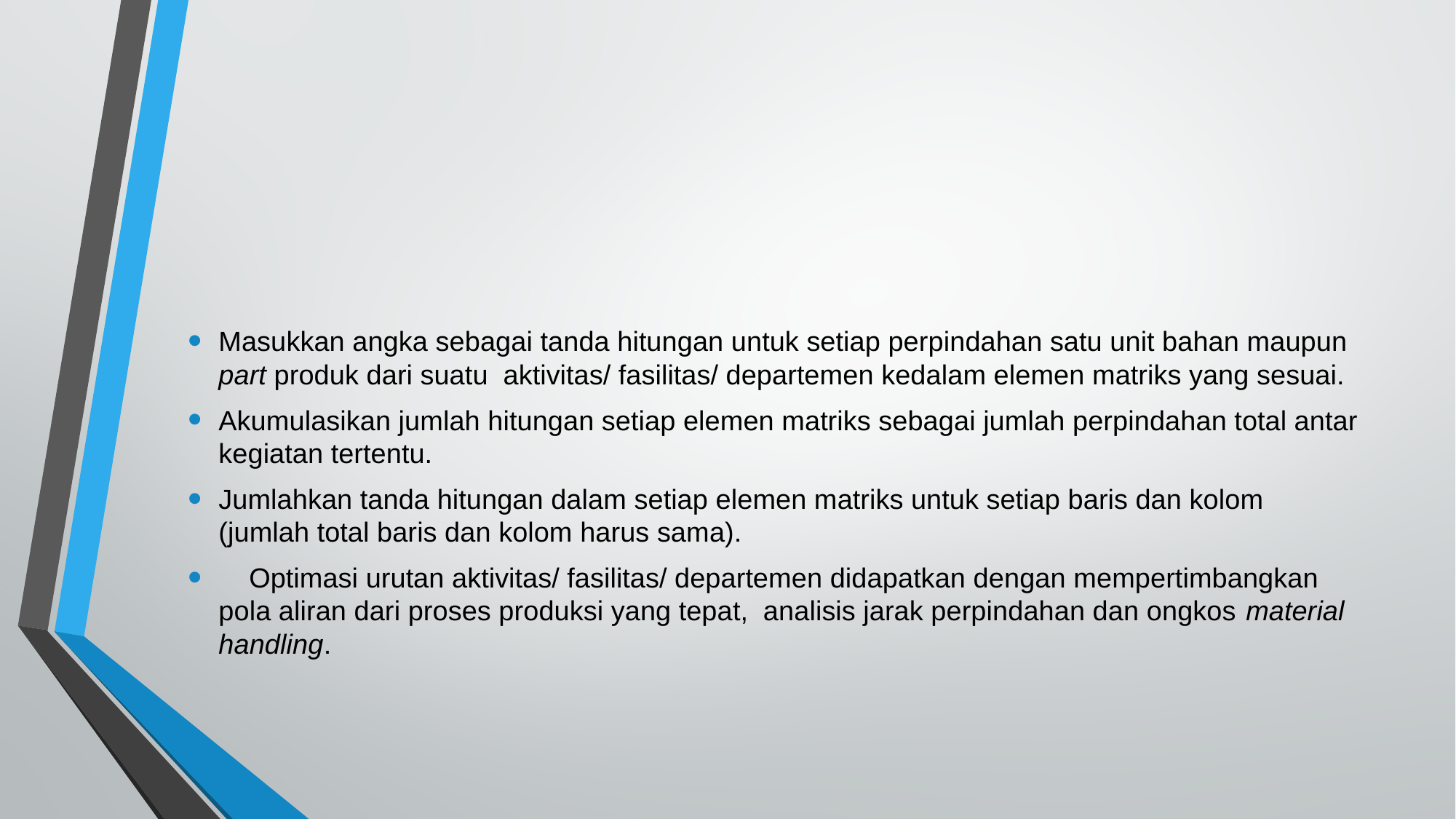

#
Masukkan angka sebagai tanda hitungan untuk setiap perpindahan satu unit bahan maupun part produk dari suatu  aktivitas/ fasilitas/ departemen kedalam elemen matriks yang sesuai.
Akumulasikan jumlah hitungan setiap elemen matriks sebagai jumlah perpindahan total antar kegiatan tertentu.
Jumlahkan tanda hitungan dalam setiap elemen matriks untuk setiap baris dan kolom (jumlah total baris dan kolom harus sama).
    Optimasi urutan aktivitas/ fasilitas/ departemen didapatkan dengan mempertimbangkan pola aliran dari proses produksi yang tepat,  analisis jarak perpindahan dan ongkos material handling.